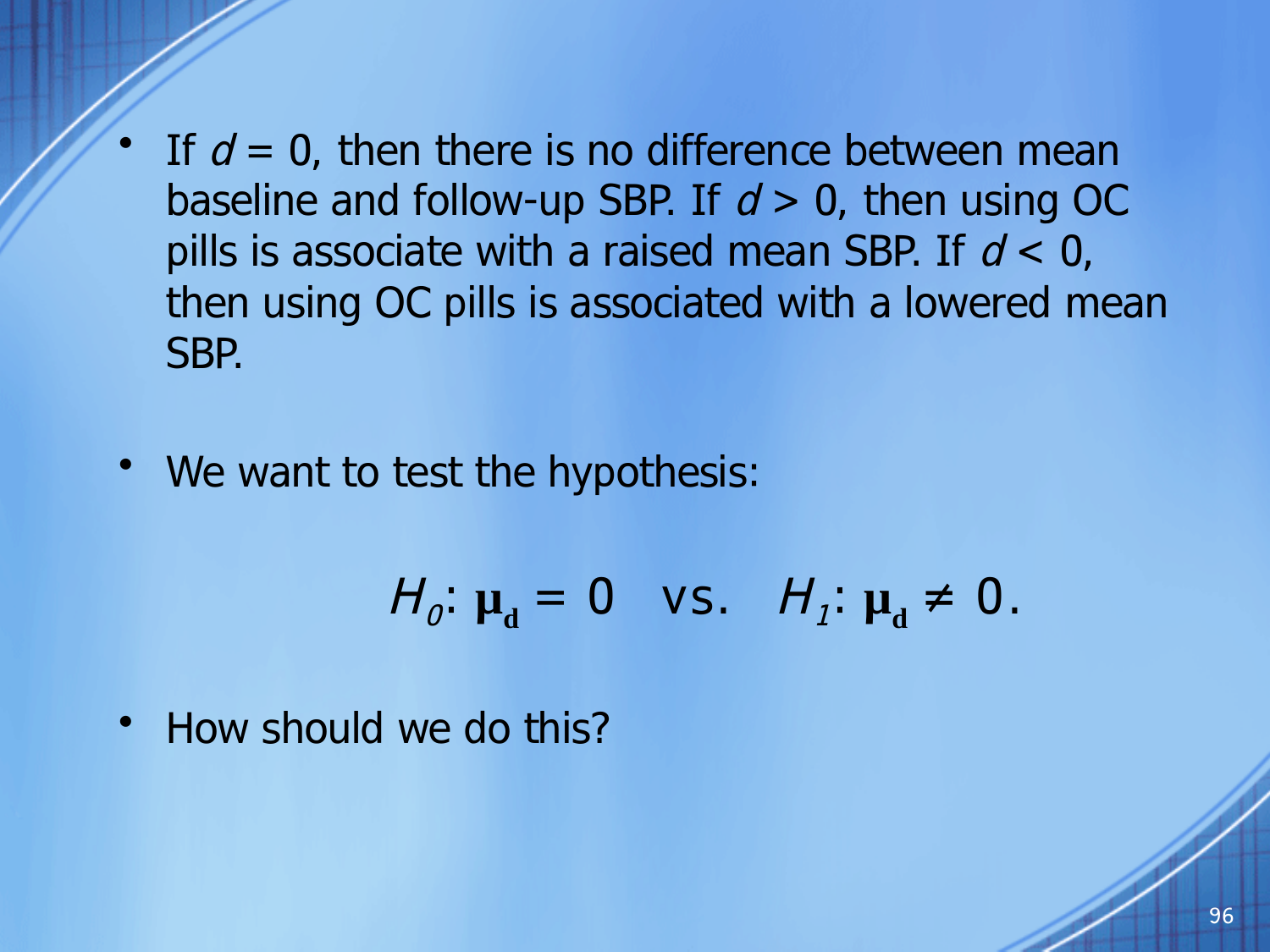

If d = 0, then there is no difference between mean baseline and follow-up SBP. If d > 0, then using OC pills is associate with a raised mean SBP. If d < 0, then using OC pills is associated with a lowered mean SBP.

We want to test the hypothesis:

		 H0: μd = 0   vs.   H1: μd ≠ 0.

How should we do this?
96